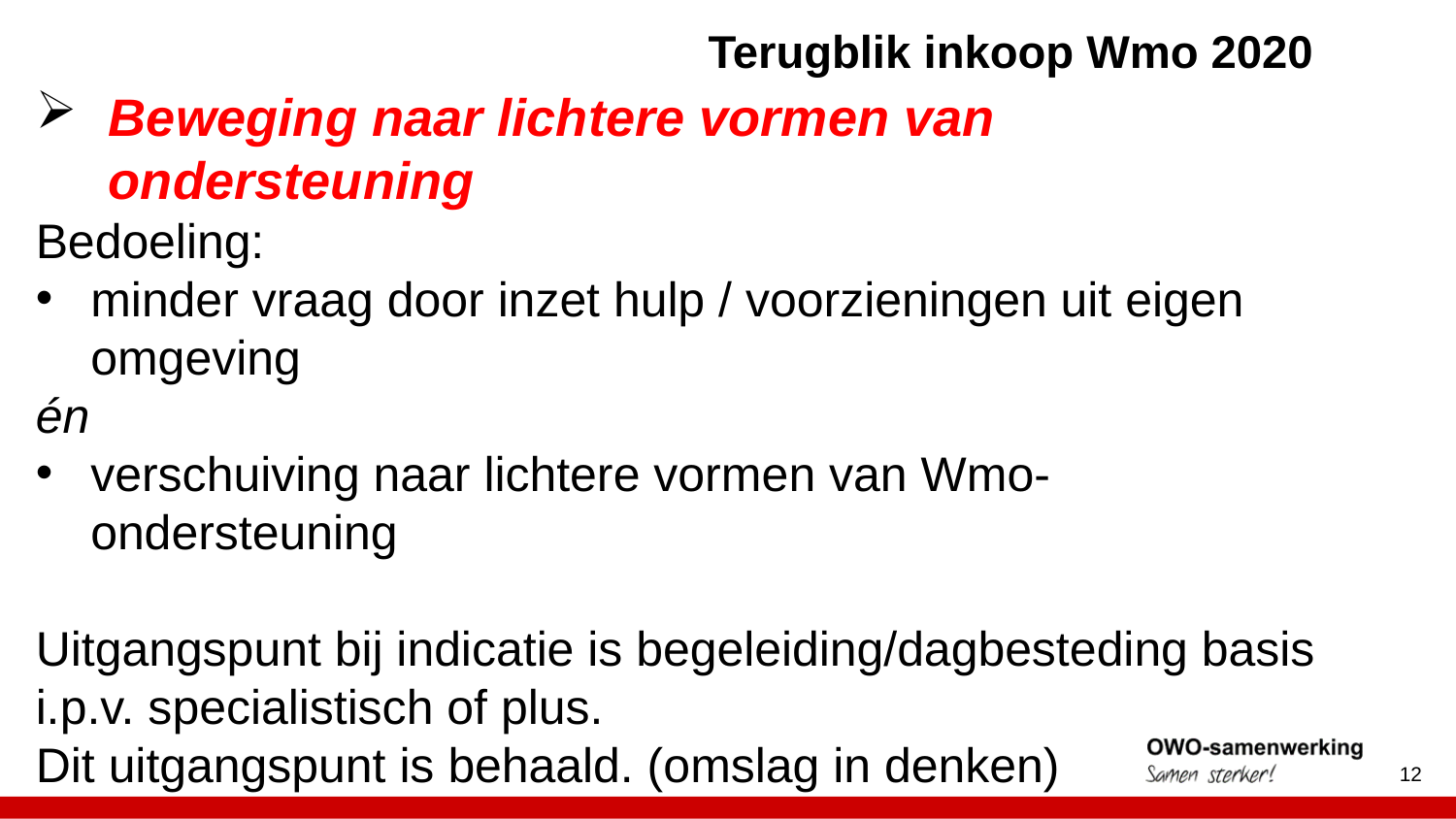

# Terugblik inkoop Wmo 2020
Beweging naar lichtere vormen van ondersteuning
Bedoeling:
minder vraag door inzet hulp / voorzieningen uit eigen omgeving
én
verschuiving naar lichtere vormen van Wmo-ondersteuning

Uitgangspunt bij indicatie is begeleiding/dagbesteding basis i.p.v. specialistisch of plus.
Dit uitgangspunt is behaald. (omslag in denken)

12